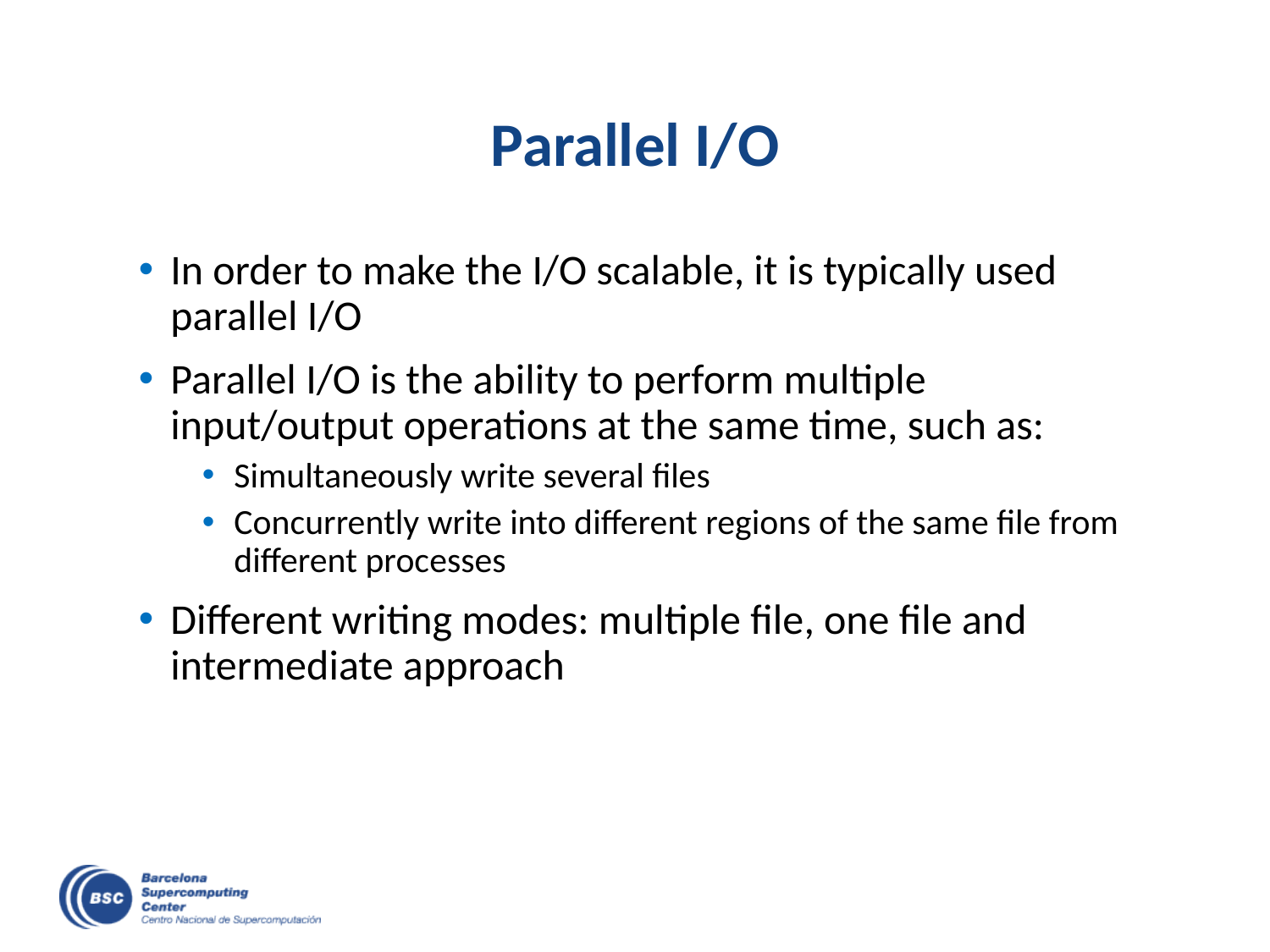

# Parallel I/O
In order to make the I/O scalable, it is typically used parallel I/O
Parallel I/O is the ability to perform multiple input/output operations at the same time, such as:
Simultaneously write several files
Concurrently write into different regions of the same file from different processes
Different writing modes: multiple file, one file and intermediate approach